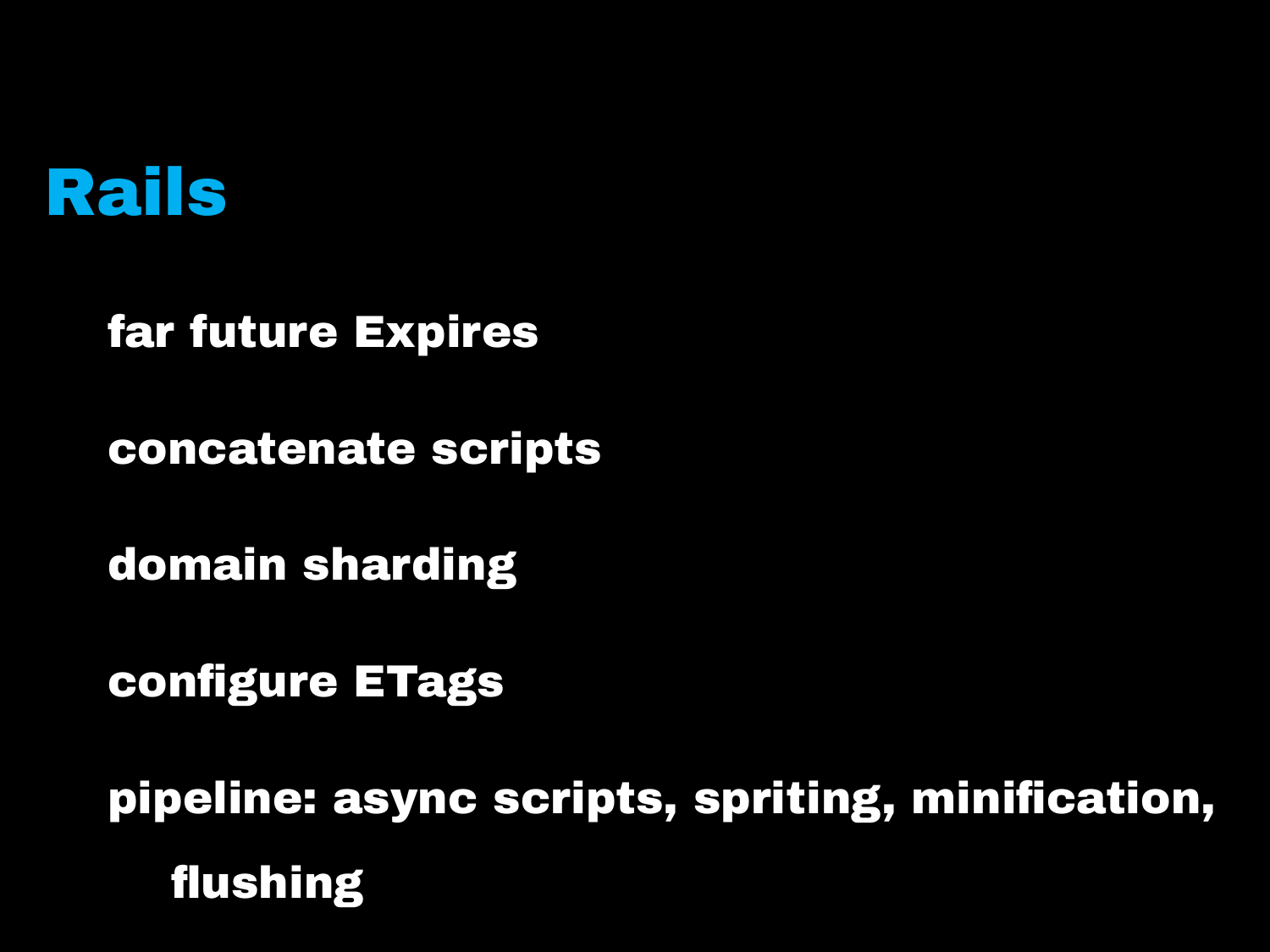

Rails
far future Expires
concatenate scripts
domain sharding
configure ETags
pipeline: async scripts, spriting, minification, flushing